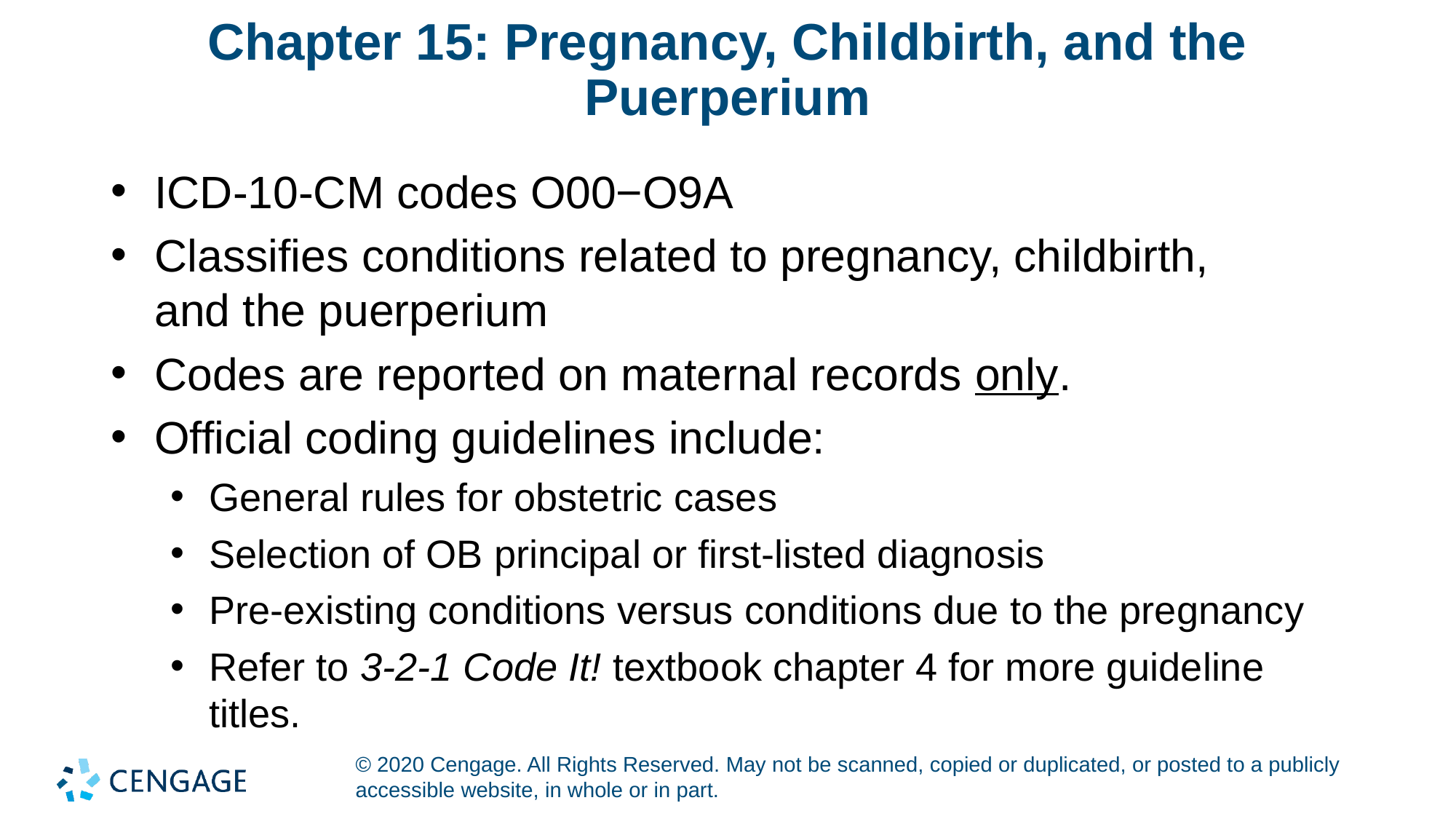

# Chapter 15: Pregnancy, Childbirth, and the Puerperium
ICD-10-CM codes O00−O9A
Classifies conditions related to pregnancy, childbirth,
and the puerperium
Codes are reported on maternal records only.
Official coding guidelines include:
General rules for obstetric cases
Selection of OB principal or first-listed diagnosis
Pre-existing conditions versus conditions due to the pregnancy
Refer to 3-2-1 Code It! textbook chapter 4 for more guideline titles.